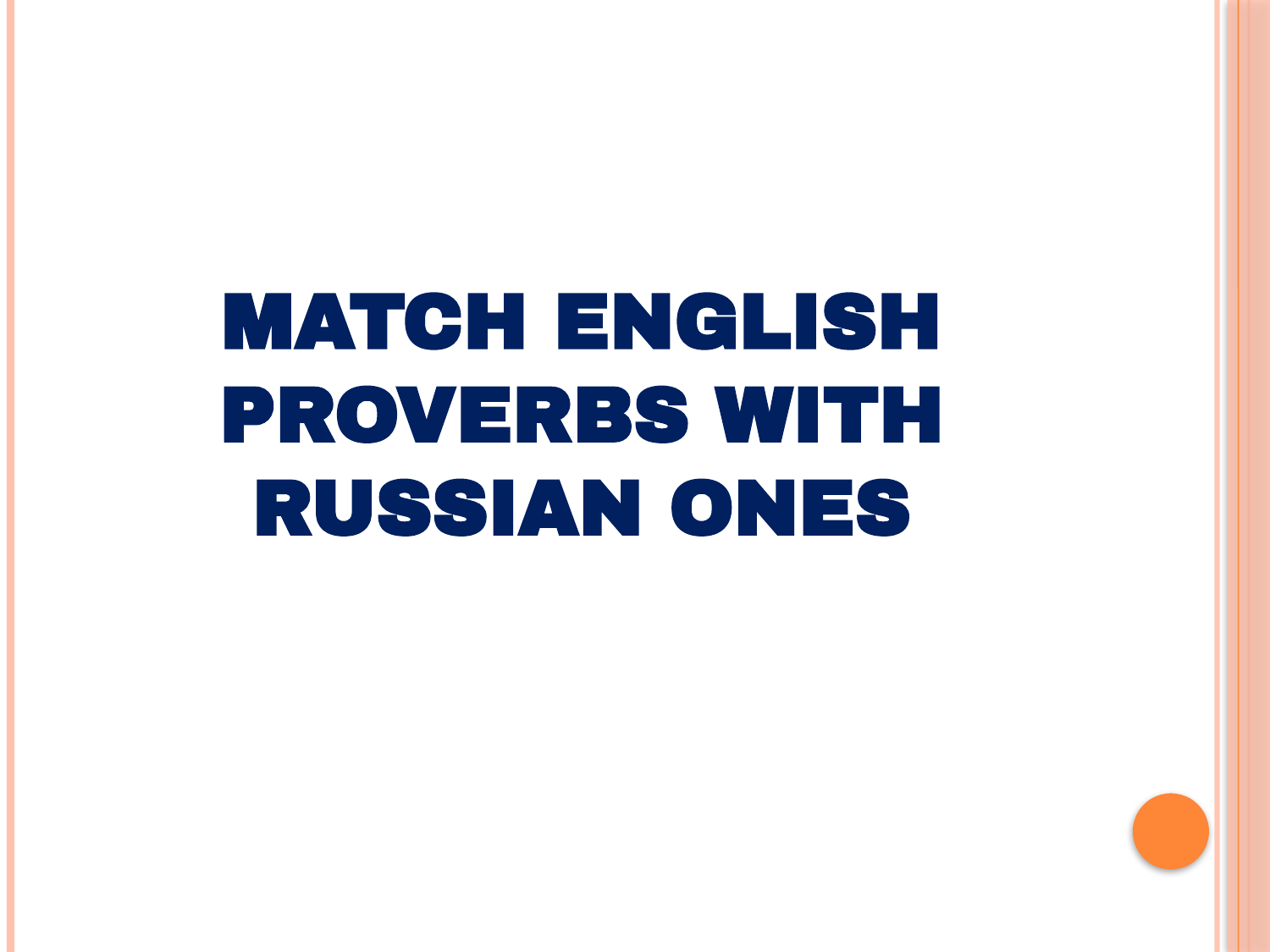

# MATCH ENGLISH PROVERBS WITH RUSSIAN ONES